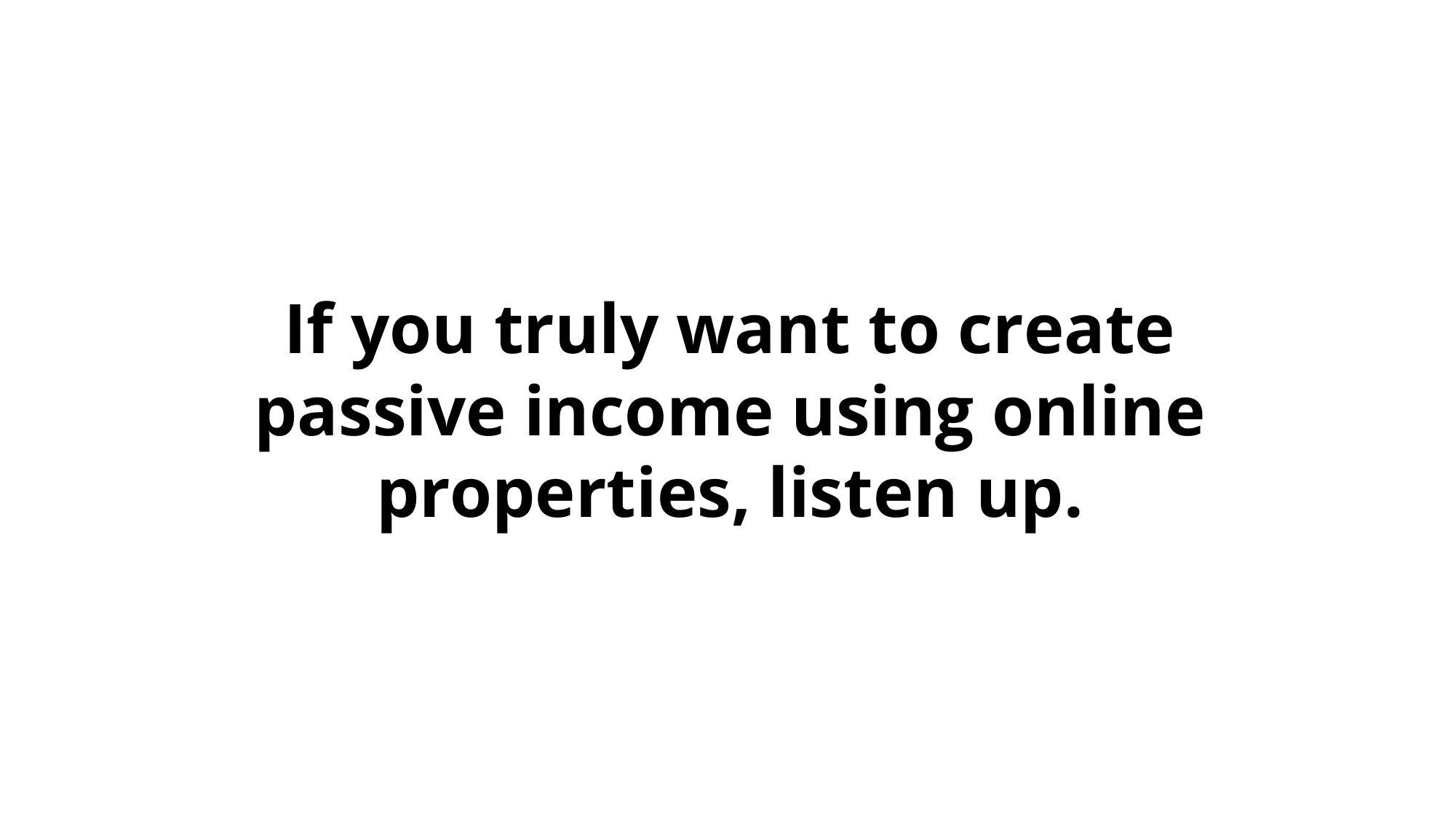

If you truly want to create passive income using online properties, listen up.